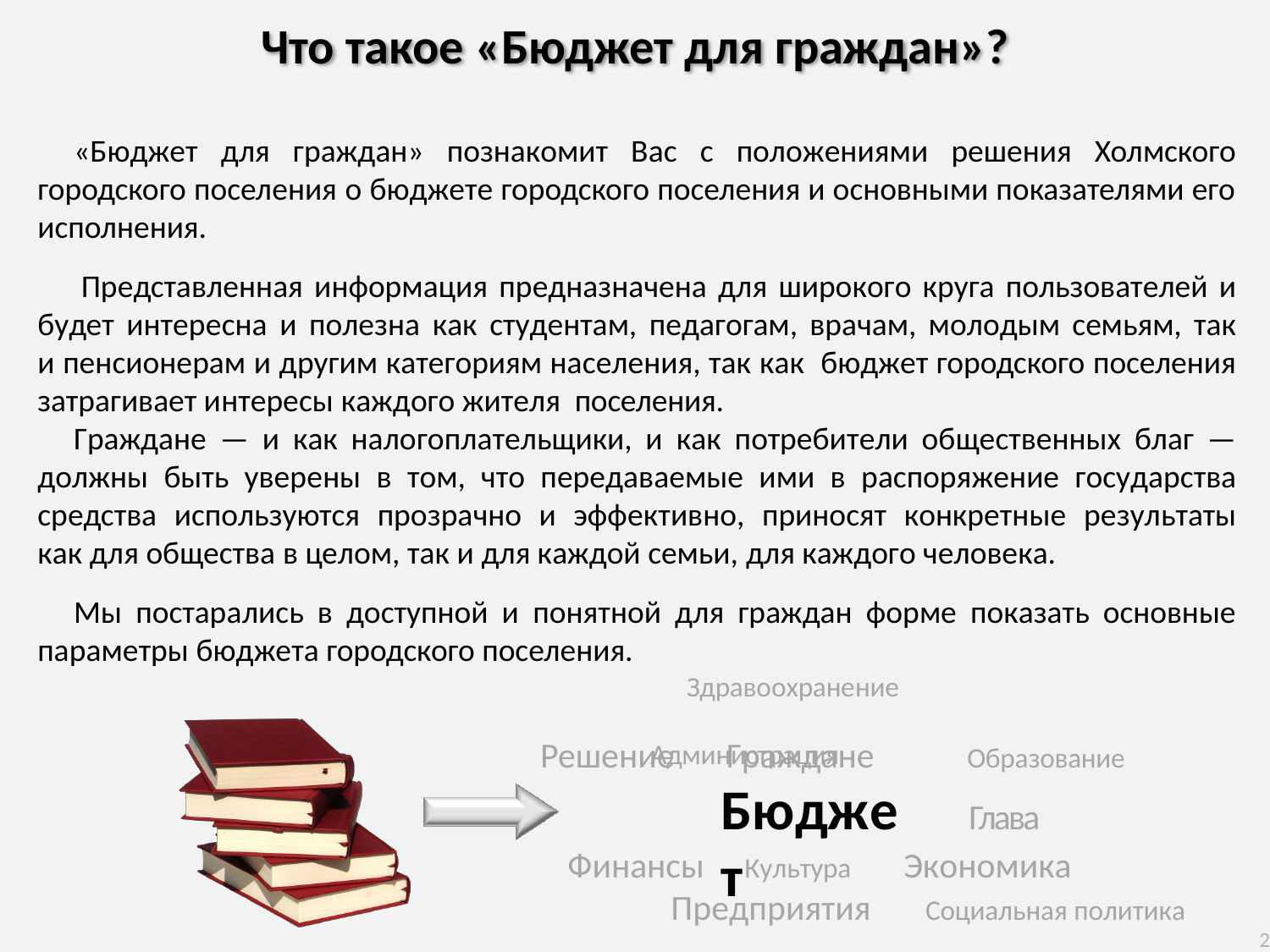

Что такое «Бюджет для граждан»?
«Бюджет для граждан» познакомит Вас с положениями решения Холмского городского поселения о бюджете городского поселения и основными показателями его исполнения.

Представленная информация предназначена для широкого круга пользователей и будет интересна и полезна как студентам, педагогам, врачам, молодым семьям, так и пенсионерам и другим категориям населения, так как  бюджет городского поселения затрагивает интересы каждого жителя  поселения.
Граждане — и как налогоплательщики, и как потребители общественных благ — должны быть уверены в том, что передаваемые ими в распоряжение государства средства используются прозрачно и эффективно, приносят конкретные результаты как для общества в целом, так и для каждой семьи, для каждого человека.

Мы постарались в доступной и понятной для граждан форме показать основные параметры бюджета городского поселения.
Здравоохранение	Администрация

Решение
Граждане
Бюджет
Образование

Глава
Финансы
Экономика
Социальная политика
Культура
Предприятия
2